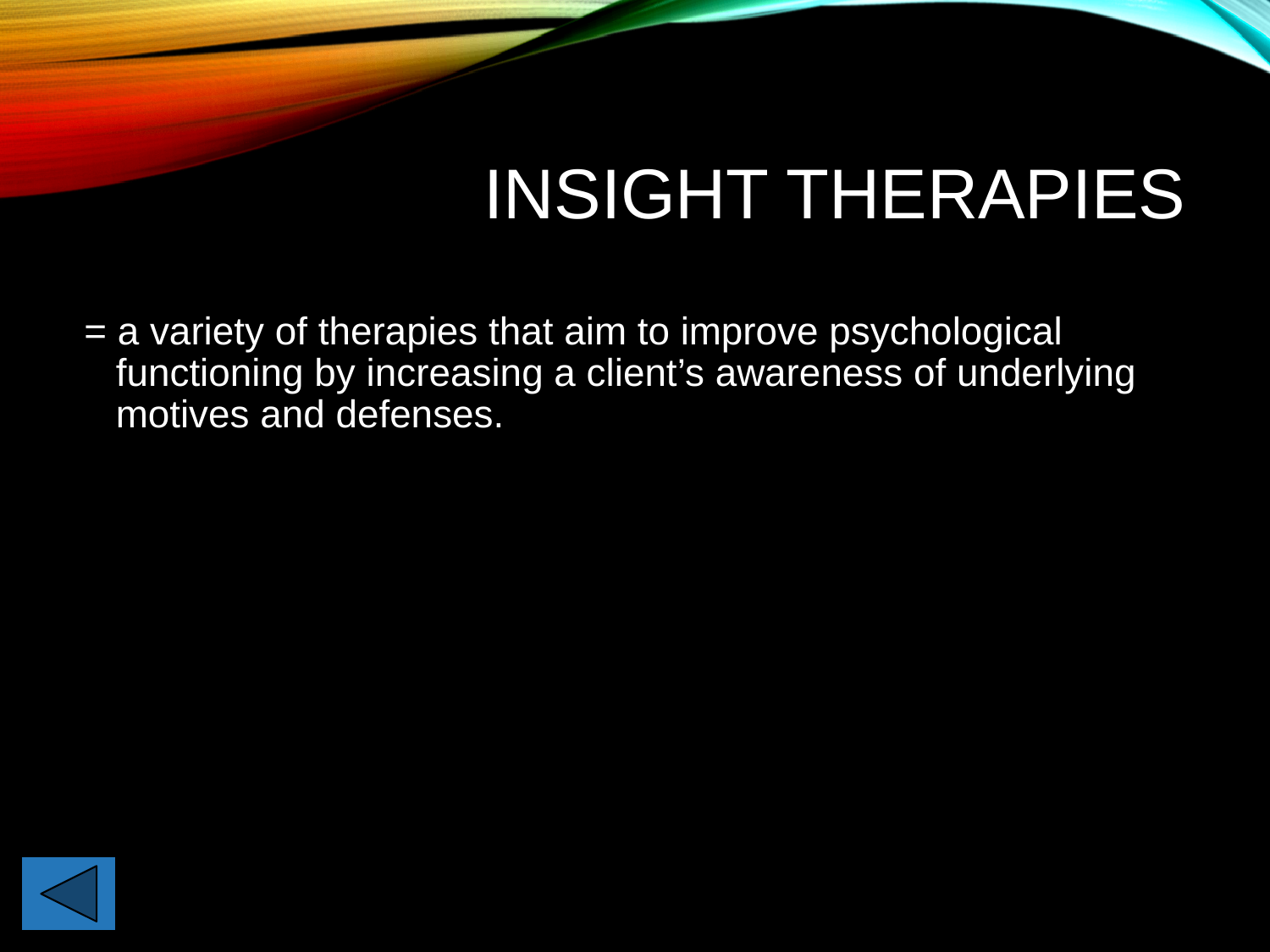

# Insight Therapies
= a variety of therapies that aim to improve psychological functioning by increasing a client’s awareness of underlying motives and defenses.